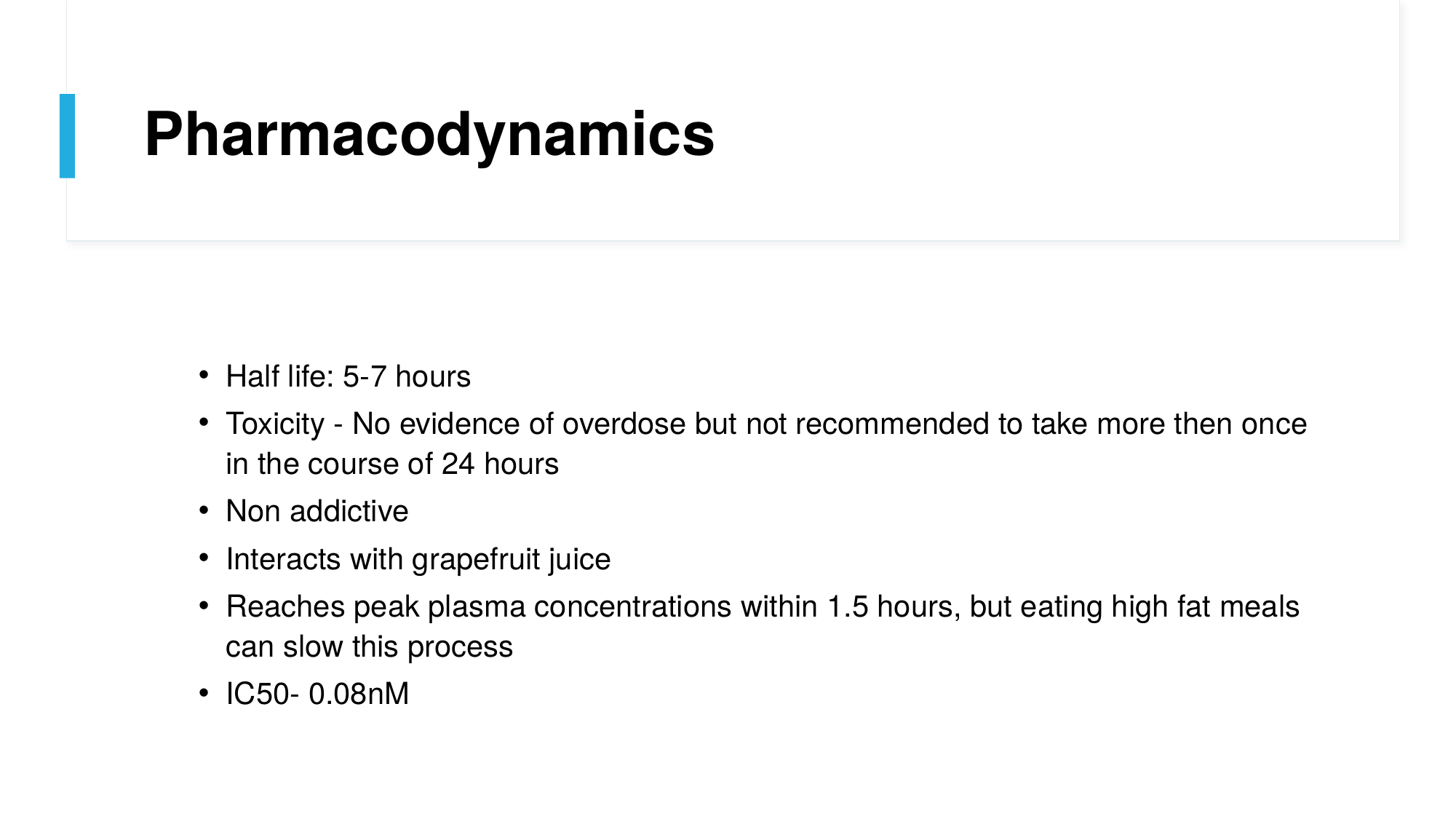

# Pharmacodynamics

Half life: 5-7 hours
Toxicity - No evidence of overdose but not recommended to take more then once in the course of 24 hours
Non addictive
Interacts with grapefruit juice
Reaches peak plasma concentrations within 1.5 hours, but eating high fat meals can slow this process
IC50- 0.08nM